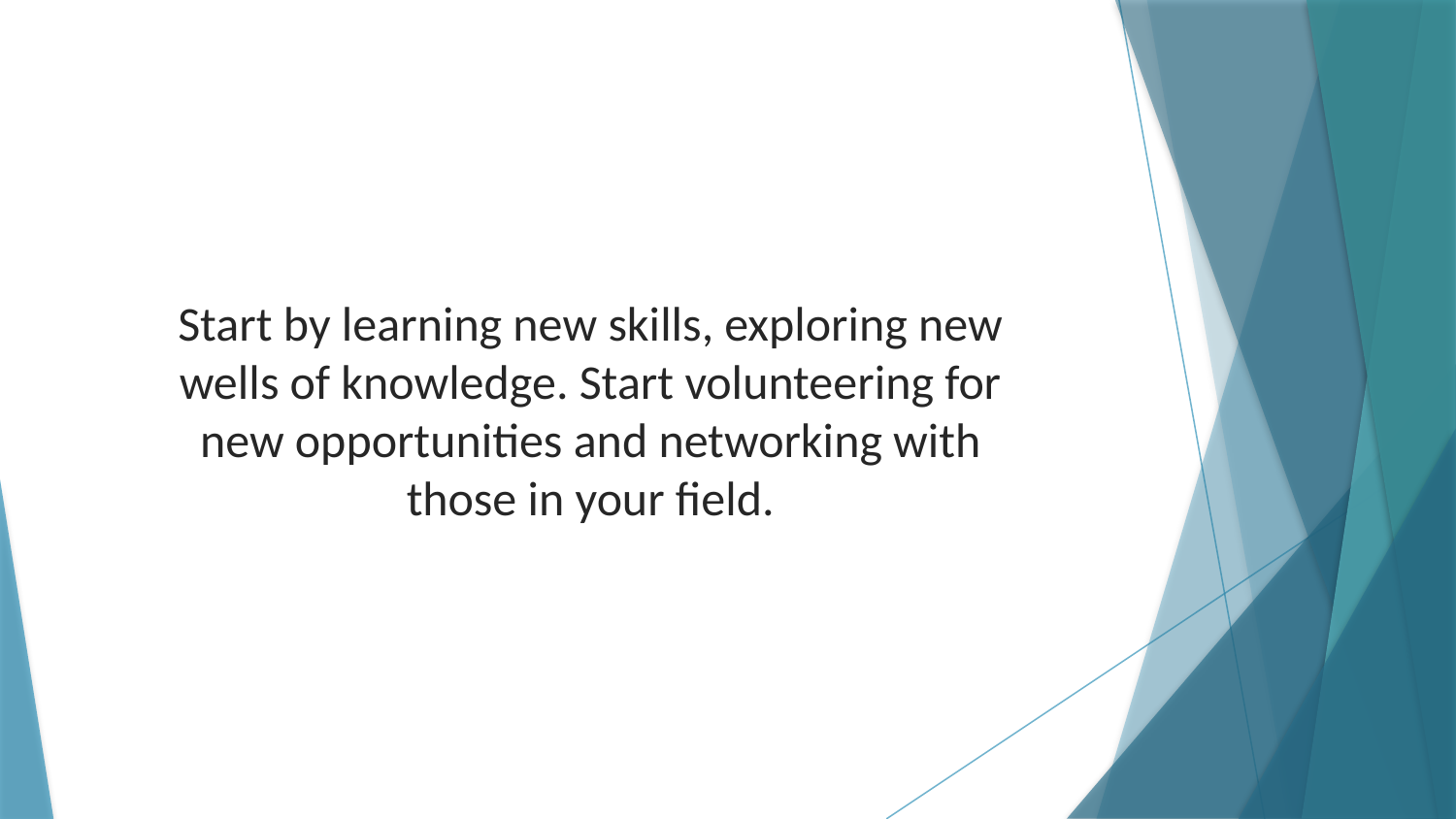

Start by learning new skills, exploring new wells of knowledge. Start volunteering for new opportunities and networking with those in your field.